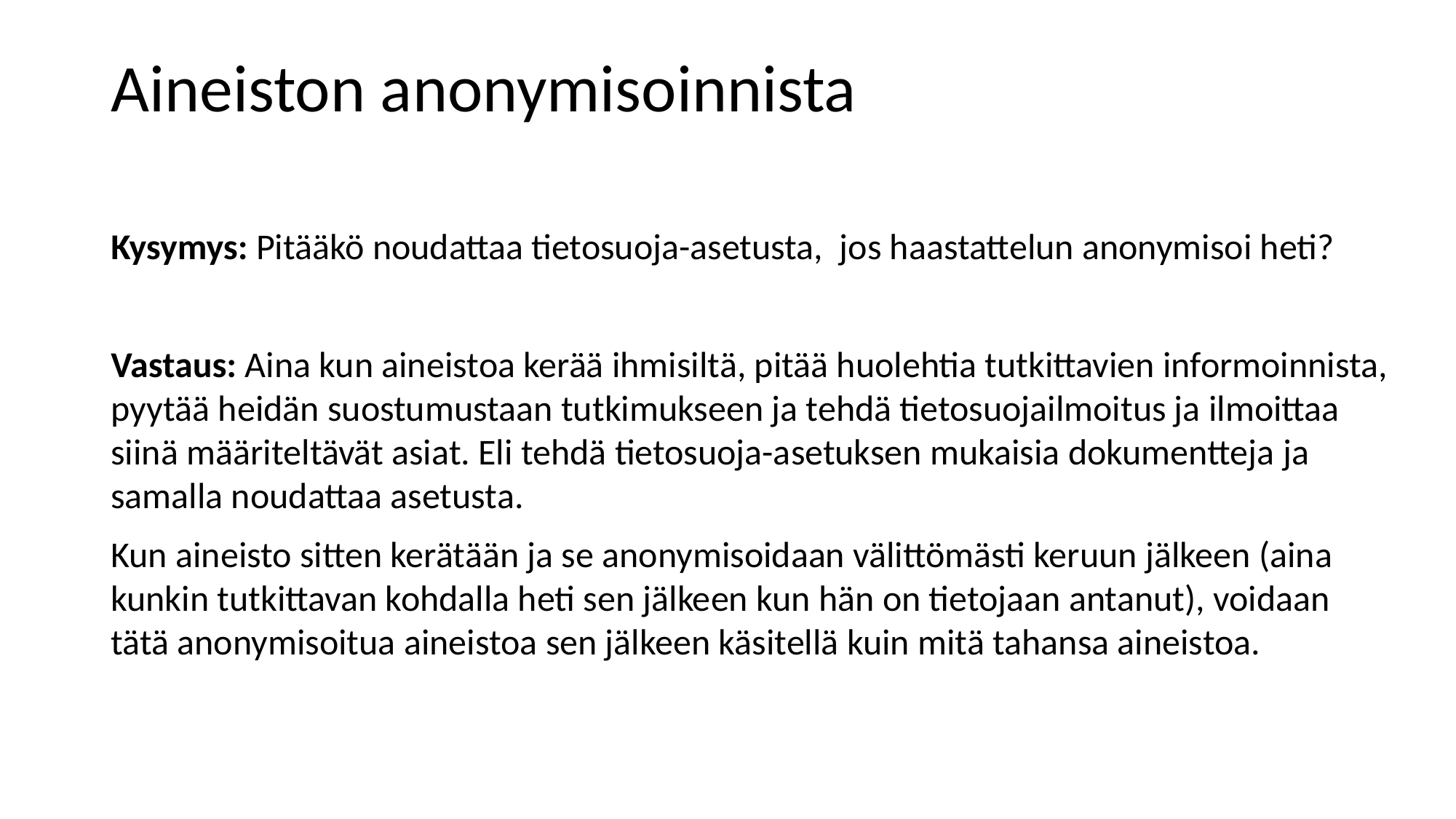

Aineiston anonymisoinnista
Kysymys: Pitääkö noudattaa tietosuoja-asetusta,  jos haastattelun anonymisoi heti?

Vastaus: Aina kun aineistoa kerää ihmisiltä, pitää huolehtia tutkittavien informoinnista, pyytää heidän suostumustaan tutkimukseen ja tehdä tietosuojailmoitus ja ilmoittaa siinä määriteltävät asiat. Eli tehdä tietosuoja-asetuksen mukaisia dokumentteja ja samalla noudattaa asetusta.
Kun aineisto sitten kerätään ja se anonymisoidaan välittömästi keruun jälkeen (aina kunkin tutkittavan kohdalla heti sen jälkeen kun hän on tietojaan antanut), voidaan tätä anonymisoitua aineistoa sen jälkeen käsitellä kuin mitä tahansa aineistoa.